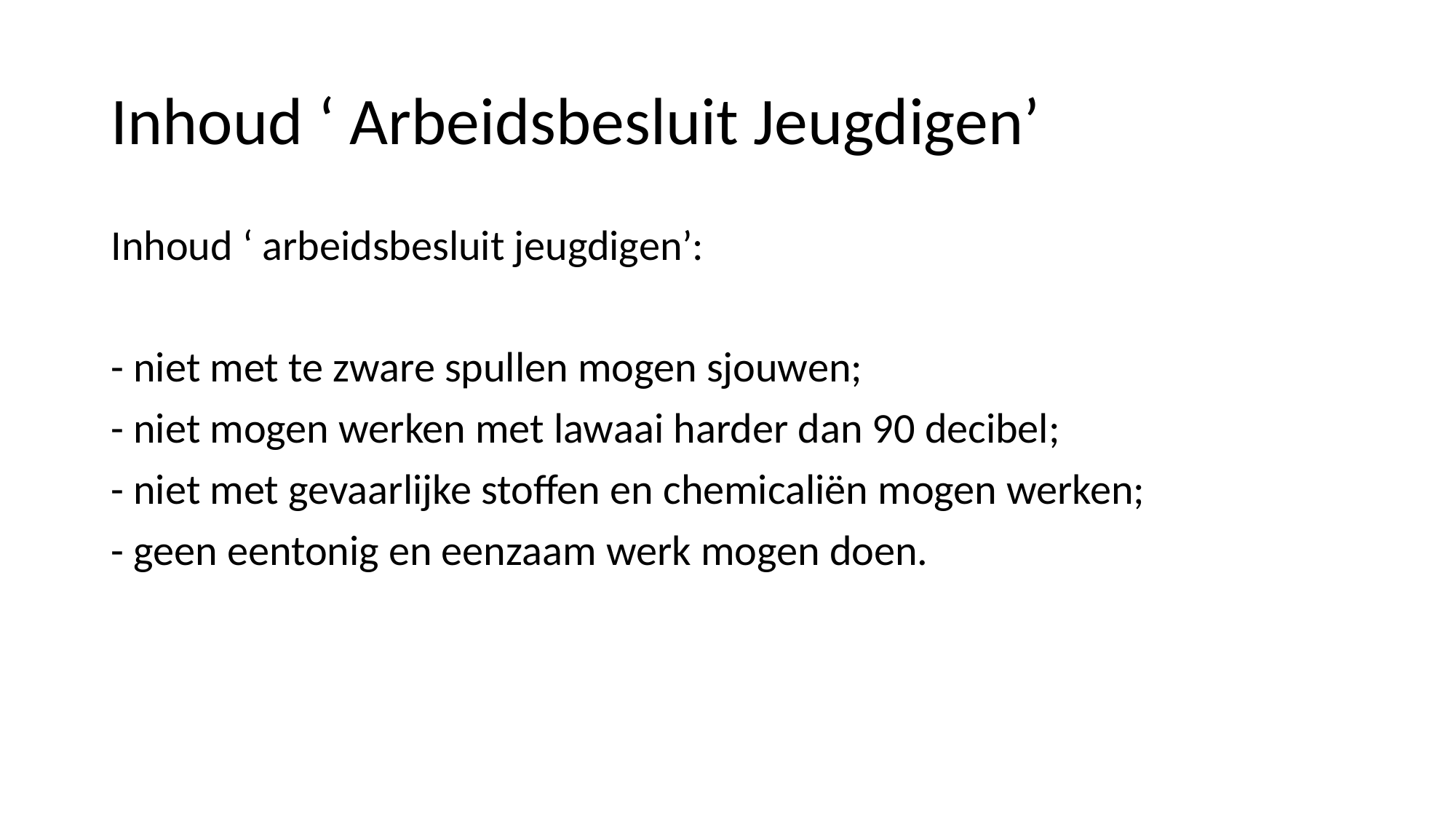

# Inhoud ‘ Arbeidsbesluit Jeugdigen’
Inhoud ‘ arbeidsbesluit jeugdigen’:

- niet met te zware spullen mogen sjouwen;
- niet mogen werken met lawaai harder dan 90 decibel;
- niet met gevaarlijke stoffen en chemicaliën mogen werken;
- geen eentonig en eenzaam werk mogen doen.